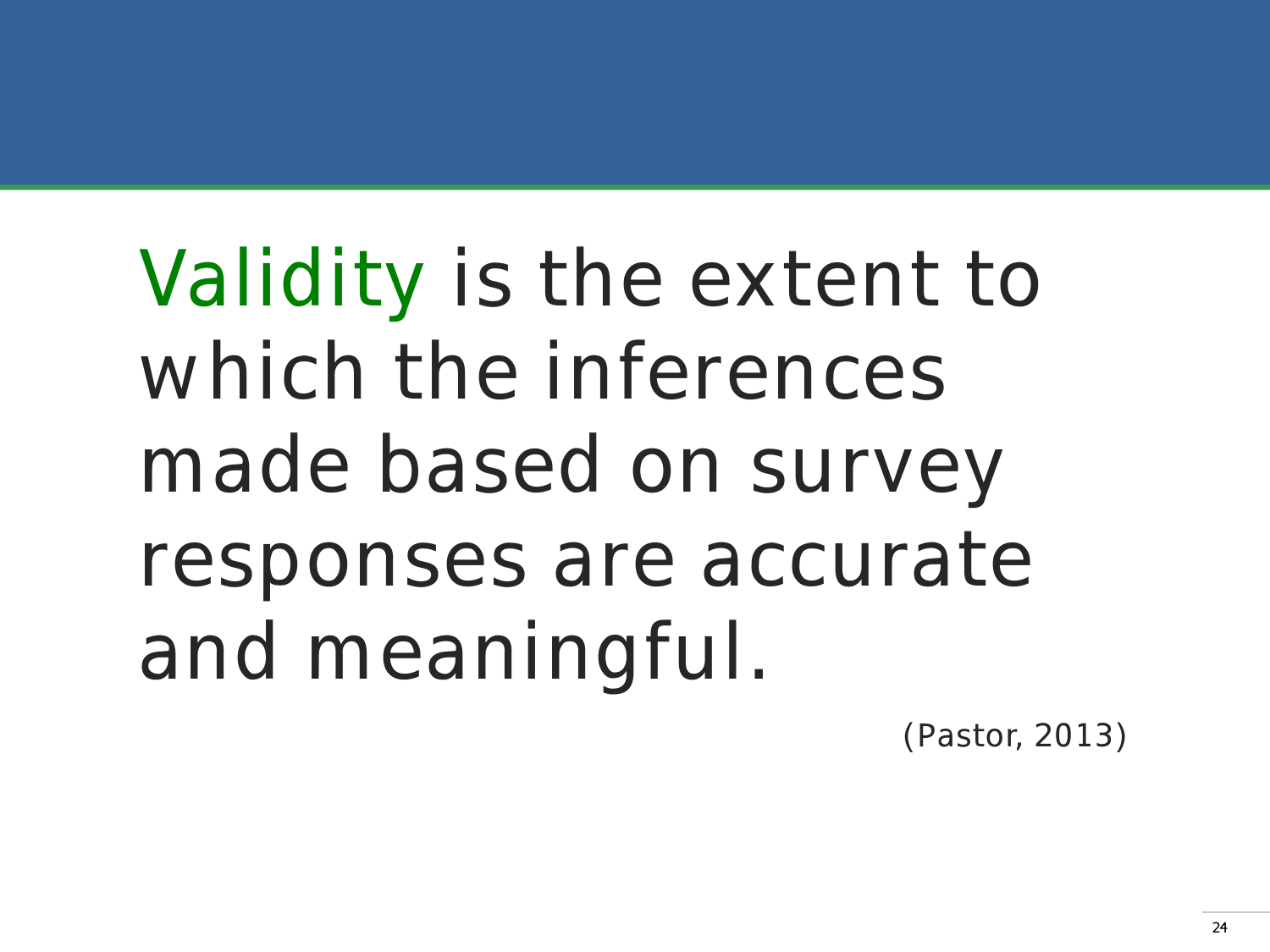

Validity is the extent to which the inferences made based on survey responses are accurate and meaningful.
(Pastor, 2013)

24